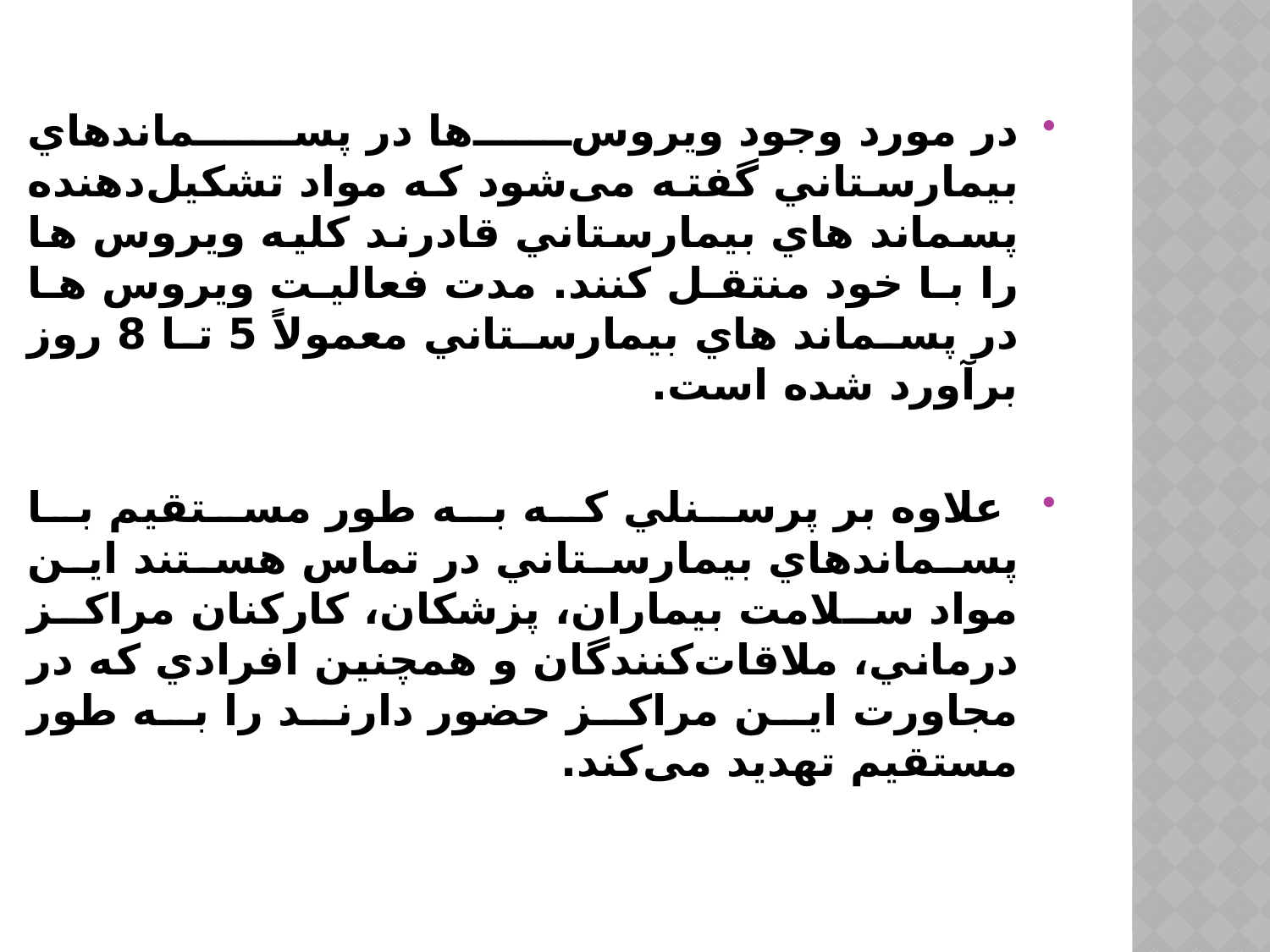

در مورد وجود ویروس‌ها در پسماندهاي بيمارستاني گفته می‌شود که مواد تشکیل‌دهنده پسماند هاي بيمارستاني قادرند کليه ویروس ‌ها را با خود منتقل کنند. مدت فعاليت ویروس ‌ها در پسماند هاي بيمارستاني معمولاً 5 تا 8 روز برآورد شده است.

 علاوه بر پرسنلي که به طور مستقيم با پسماندهاي بيمارستاني در تماس هستند اين مواد سلامت بيماران، پزشکان، کارکنان مراکز درماني، ملاقات‌کنندگان و همچنين افرادي که در مجاورت اين مراکز حضور دارند را به ‌طور مستقيم تهديد می‌کند.